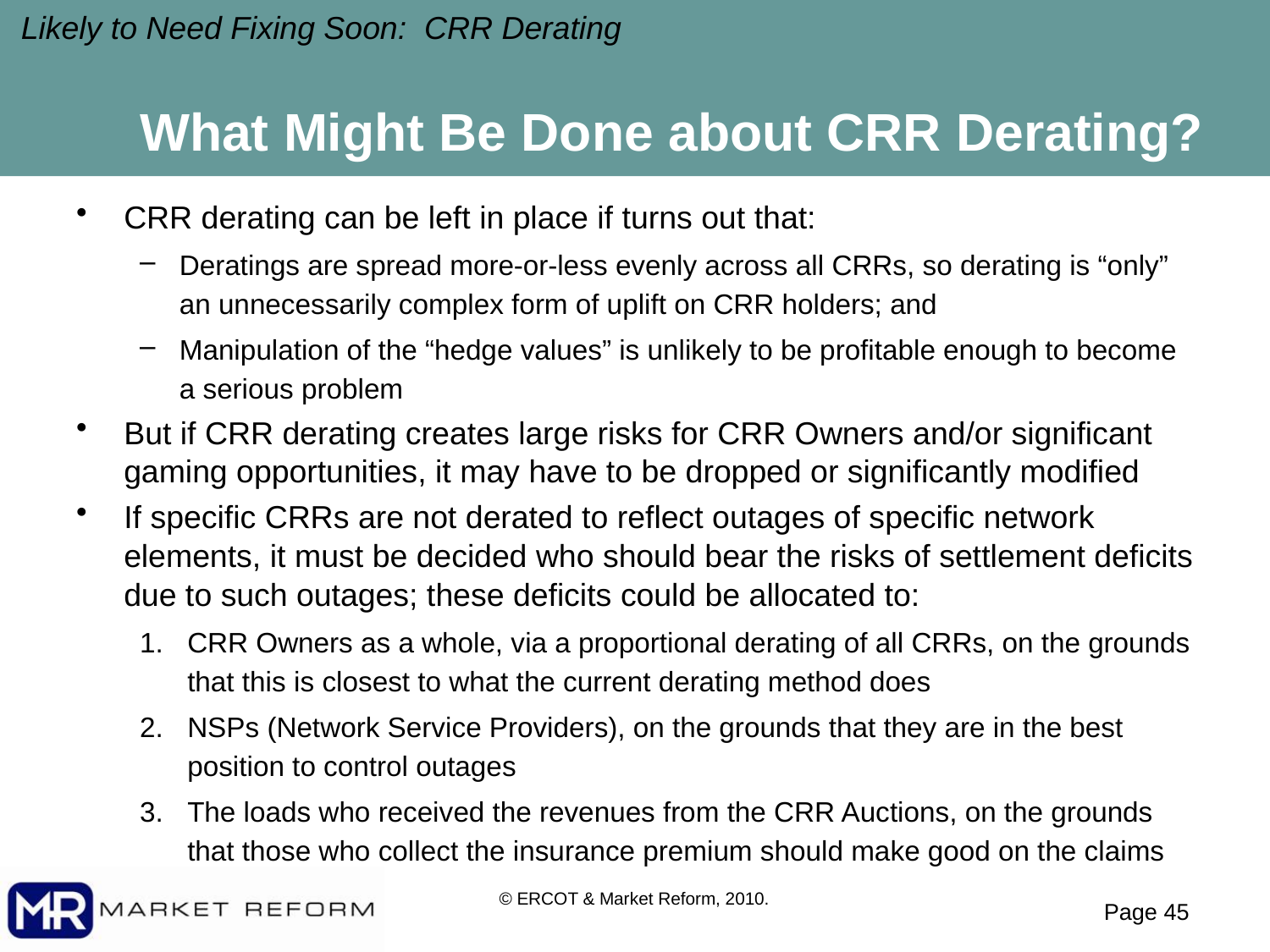

Likely to Need Fixing Soon:  CRR Derating
# What Might Be Done about CRR Derating?
CRR derating can be left in place if turns out that:
Deratings are spread more-or-less evenly across all CRRs, so derating is “only” an unnecessarily complex form of uplift on CRR holders; and
Manipulation of the “hedge values” is unlikely to be profitable enough to become a serious problem
But if CRR derating creates large risks for CRR Owners and/or significant gaming opportunities, it may have to be dropped or significantly modified
If specific CRRs are not derated to reflect outages of specific network elements, it must be decided who should bear the risks of settlement deficits due to such outages; these deficits could be allocated to:
CRR Owners as a whole, via a proportional derating of all CRRs, on the grounds that this is closest to what the current derating method does
NSPs (Network Service Providers), on the grounds that they are in the best position to control outages
The loads who received the revenues from the CRR Auctions, on the grounds that those who collect the insurance premium should make good on the claims

© ERCOT & Market Reform, 2010.
Page 45